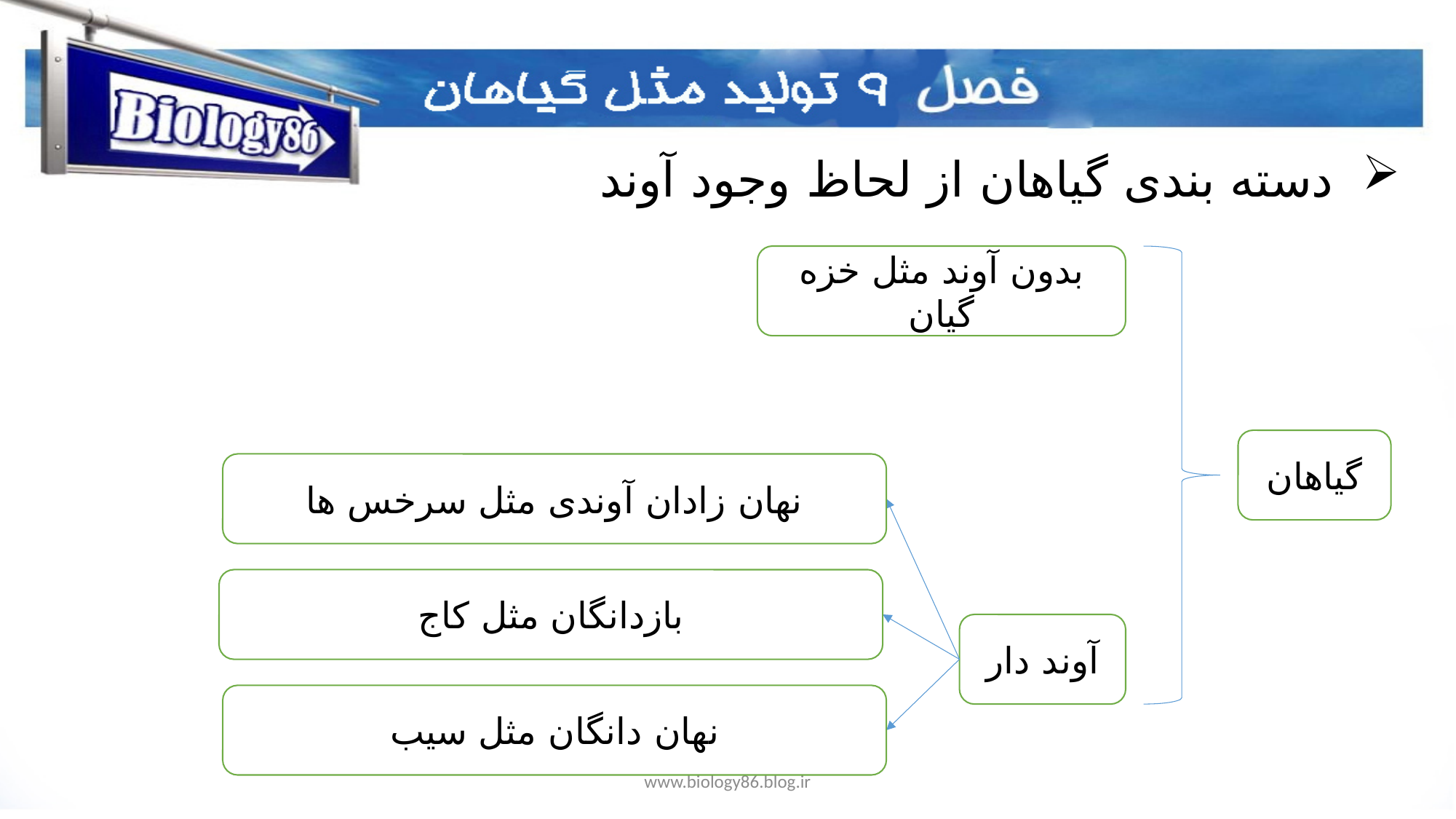

دسته بندی گیاهان از لحاظ وجود آوند

بدون آوند مثل خزه گیان

گیاهان
نهان زادان آوندی مثل سرخس ها
بازدانگان مثل کاج
آوند دار
نهان دانگان مثل سیب
www.biology86.blog.ir